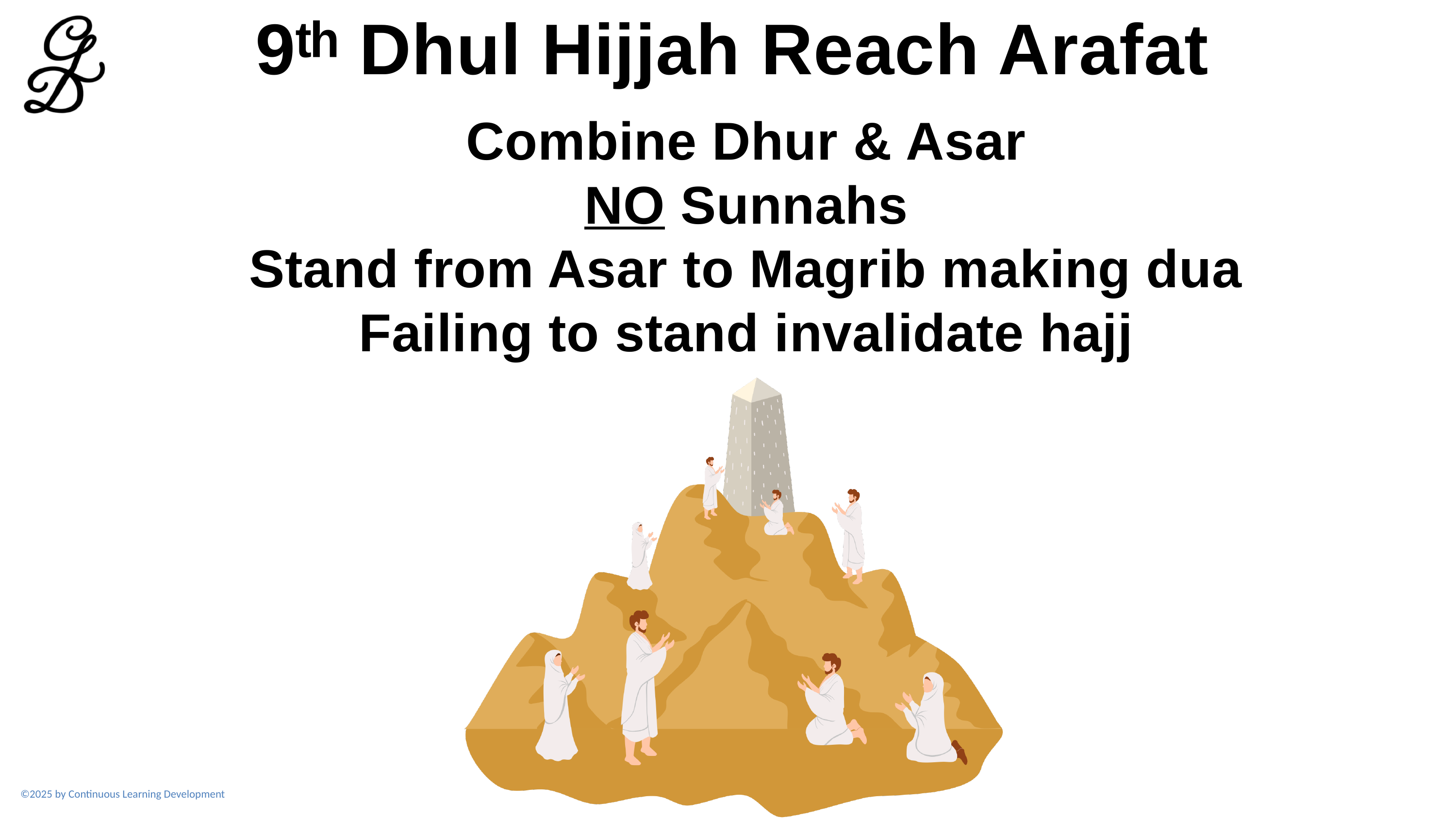

9ᵗʰ Dhul Hijjah Reach Arafat

Combine Dhur & Asar
NO Sunnahs
Stand from Asar to Magrib making dua
Failing to stand invalidate hajj

©2025 by Continuous Learning Development